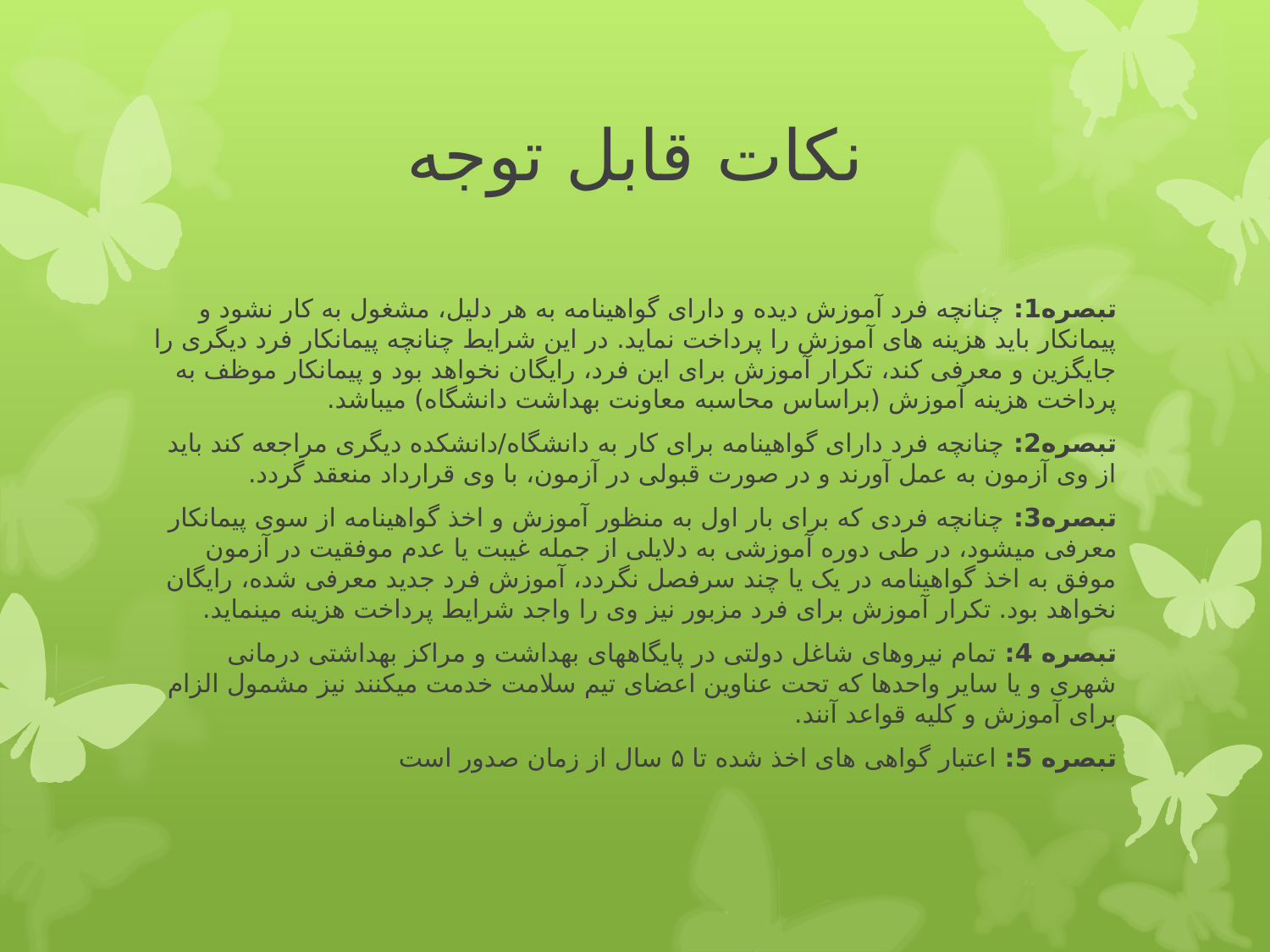

# نکات قابل توجه
تبصره1: چنانچه فرد آموزش دیده و دارای گواهینامه به هر دلیل، مشغول به کار نشود و پیمانکار باید هزینه های آموزش را پرداخت نماید. در این شرایط چنانچه پیمانکار فرد دیگری را جایگزین و معرفی کند، تکرار آموزش برای این فرد، رایگان نخواهد بود و پیمانکار موظف به پرداخت هزینه آموزش (براساس محاسبه معاونت بهداشت دانشگاه) می­باشد.
تبصره2: چنانچه فرد دارای گواهینامه برای کار به دانشگاه/دانشکده دیگری مراجعه کند باید از وی آزمون به عمل آورند و در صورت قبولی در آزمون، با وی قرارداد منعقد گردد.
تبصره3: چنانچه فردی که برای بار اول به منظور آموزش و اخذ گواهینامه از سوی پیمانکار معرفی می­شود، در طی دوره آموزشی به دلایلی از جمله غیبت یا عدم موفقیت در آزمون موفق به اخذ گواهینامه در یک یا چند سرفصل نگردد، آموزش فرد جدید معرفی شده، رایگان نخواهد بود. تکرار آموزش برای فرد مزبور نیز وی را واجد شرایط پرداخت هزینه مینماید.
تبصره 4: تمام نیروهای شاغل دولتی در پایگاه­های بهداشت و مراکز بهداشتی درمانی شهری و یا سایر واحدها که تحت عناوین اعضای تیم سلامت خدمت میکنند نیز مشمول الزام برای آموزش و کلیه قواعد آنند.
تبصره 5: اعتبار گواهی های اخذ شده تا ۵ سال از زمان صدور است